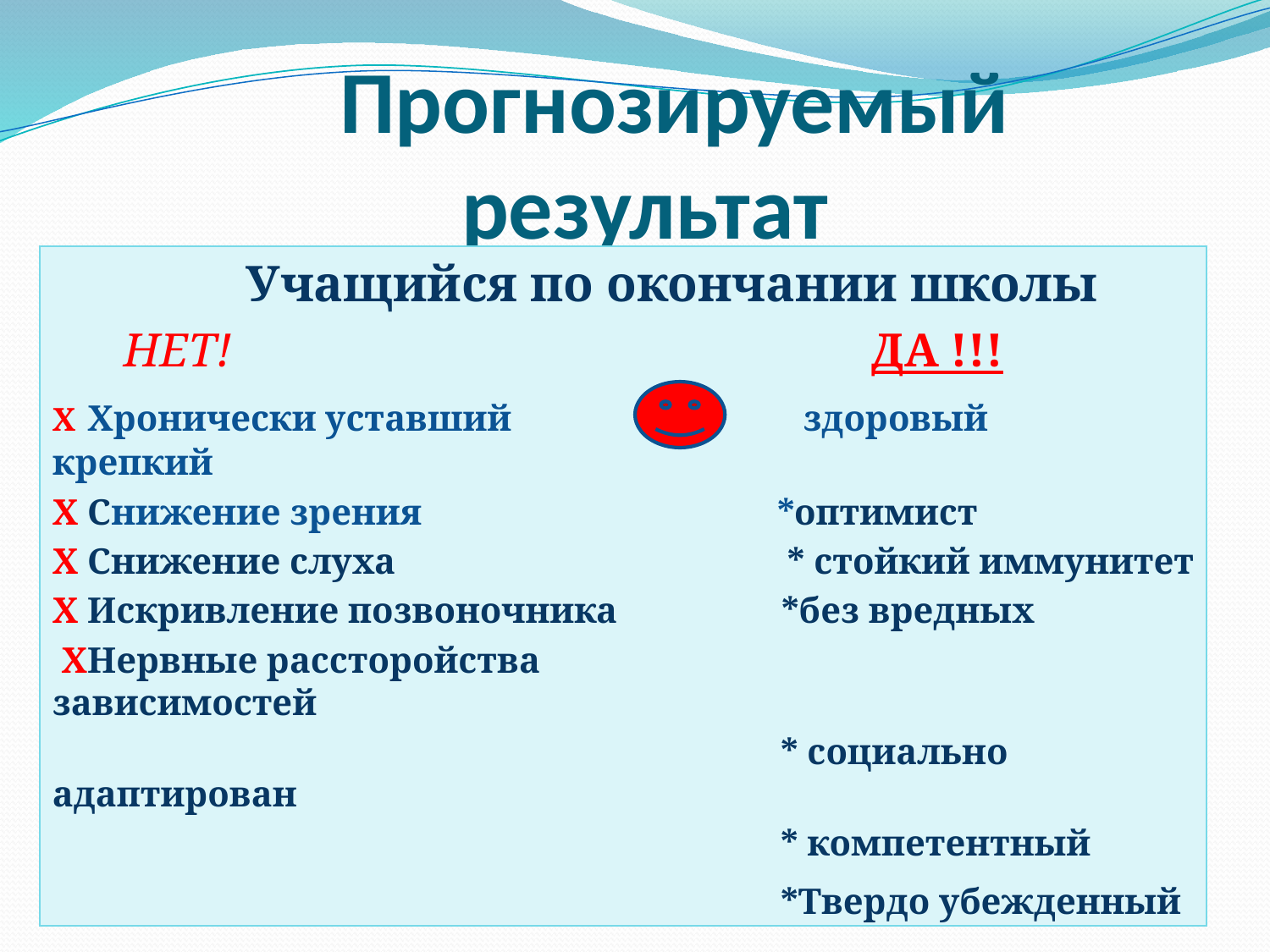

# Прогнозируемый результат
               Учащийся по окончании школы
      НЕТ!                                                      ДА !!!
Х Хронически уставший                                здоровый     крепкий
Х Снижение зрения                                       *оптимист
Х Снижение слуха                                           * стойкий иммунитет
Х Искривление позвоночника                  *без вредных
 ХНервные рассторойства                                                 зависимостей
                                                                                * социально адаптирован
                                                                                * компетентный
                                                                                *Твердо убежденный
       «Здоровый образ жизни-мода на все времена!»